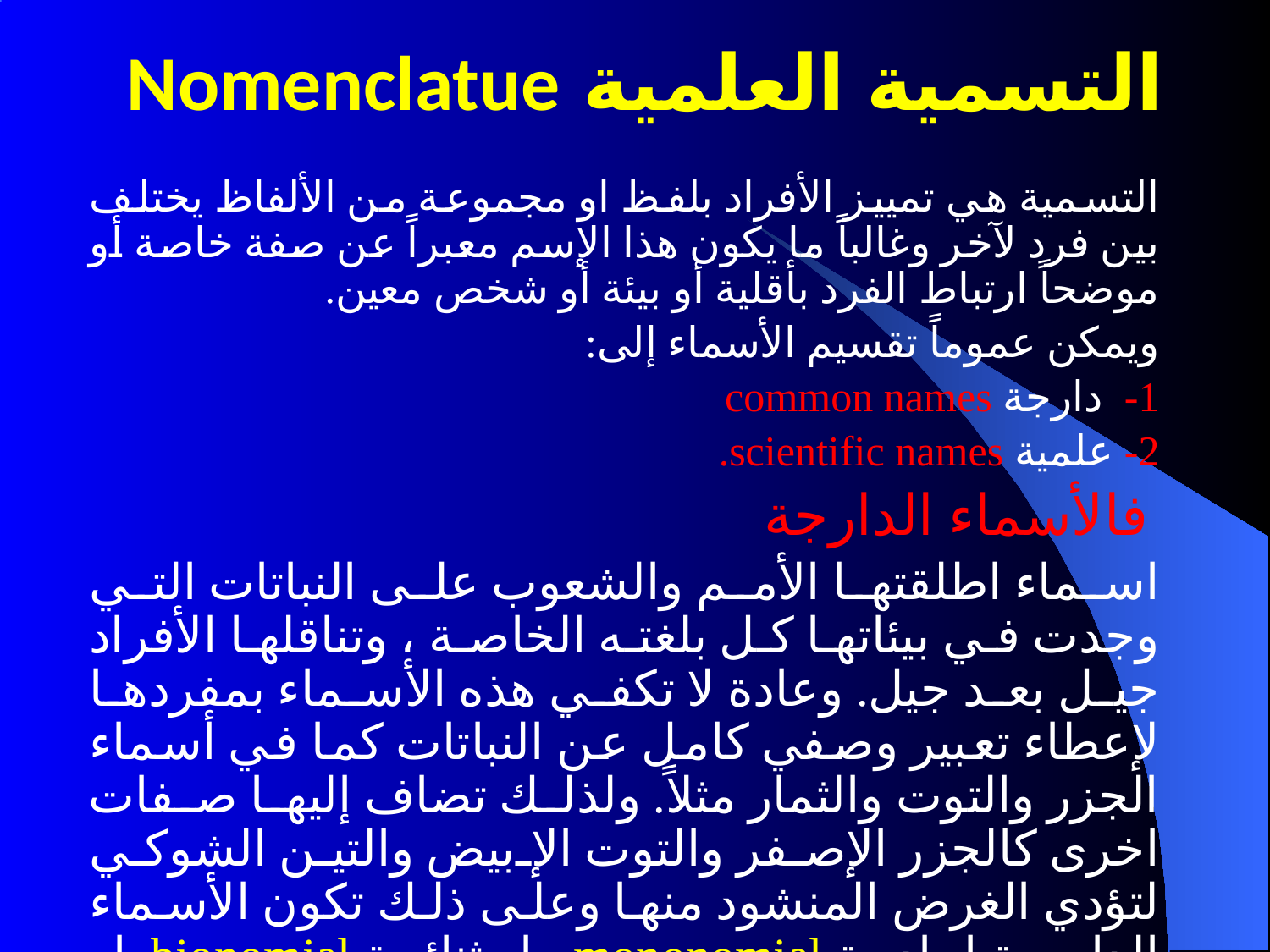

# التسمية العلمية Nomenclatue
التسمية هي تمييز الأفراد بلفظ او مجموعة من الألفاظ يختلف بين فرد لآخر وغالباً ما يكون هذا الإسم معبراً عن صفة خاصة أو موضحاً ارتباط الفرد بأقلية أو بيئة أو شخص معين.
ويمكن عموماً تقسيم الأسماء إلى:
1-  دارجة common names
2- علمية scientific names.
 فالأسماء الدارجة
اسماء اطلقتها الأمم والشعوب على النباتات التي وجدت في بيئاتها كل بلغته الخاصة ، وتناقلها الأفراد جيل بعد جيل. وعادة لا تكفي هذه الأسماء بمفردها لإعطاء تعبير وصفي كامل عن النباتات كما في أسماء الجزر والتوت والثمار مثلاً. ولذلك تضاف إليها صفات اخرى كالجزر الإصفر والتوت الإبيض والتين الشوكي لتؤدي الغرض المنشود منها وعلى ذلك تكون الأسماء الدارجة احادية mononomial ، او ثنائية bionomial  او عديدة polynomial  .